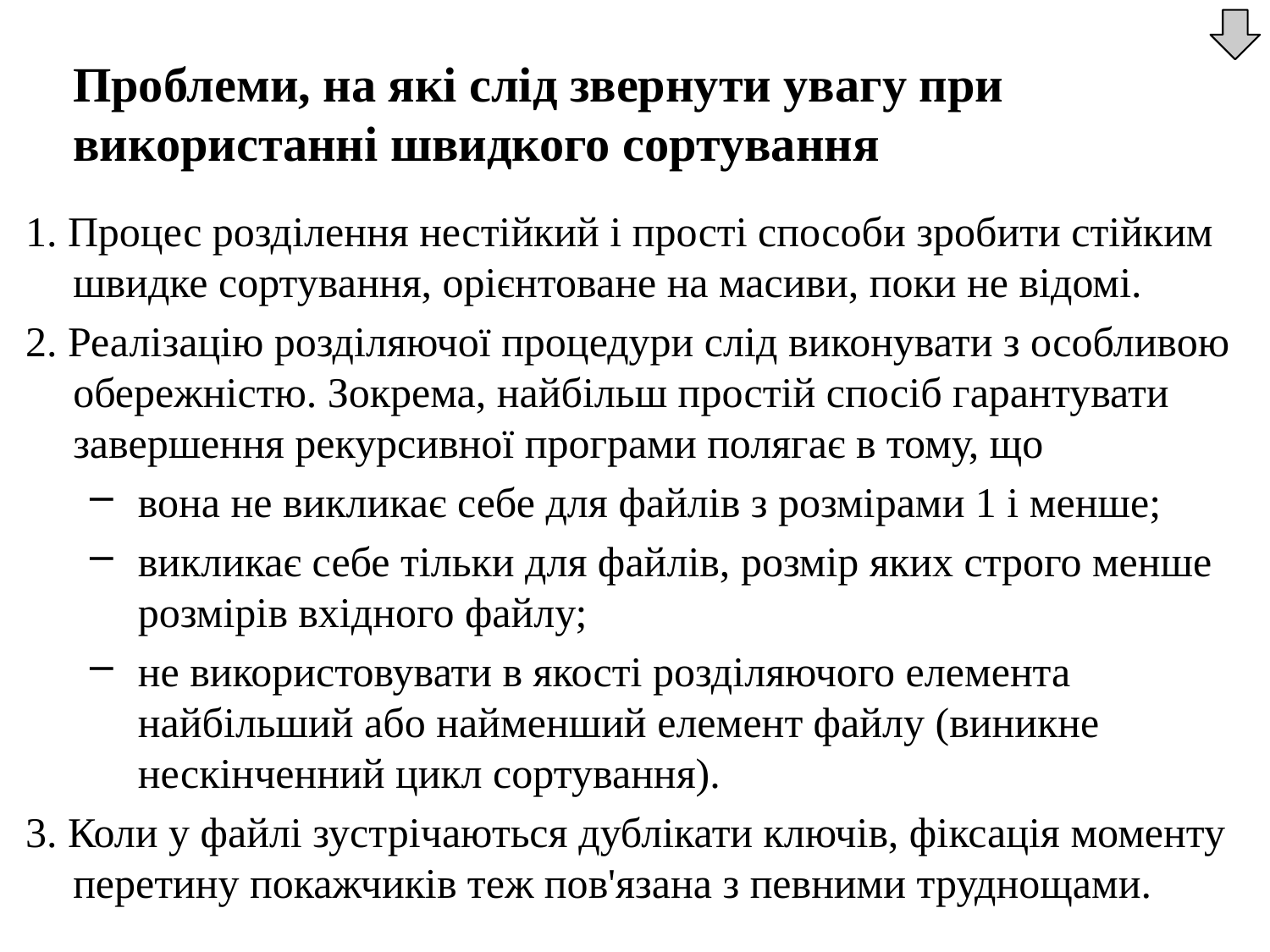

Проблеми, на які слід звернути увагу при використанні швидкого сортування

1. Процес розділення нестійкий і прості способи зробити стійким швидке сортування, орієнтоване на масиви, поки не відомі.
2. Реалізацію розділяючої процедури слід виконувати з особливою обережністю. Зокрема, найбільш простій спосіб гарантувати завершення рекурсивної програми полягає в тому, що
вона не викликає себе для файлів з розмірами 1 і менше;
викликає себе тільки для файлів, розмір яких строго менше розмірів вхідного файлу;
не використовувати в якості розділяючого елемента найбільший або найменший елемент файлу (виникне нескінченний цикл сортування).
3. Коли у файлі зустрічаються дублікати ключів, фіксація моменту перетину покажчиків теж пов'язана з певними труднощами.